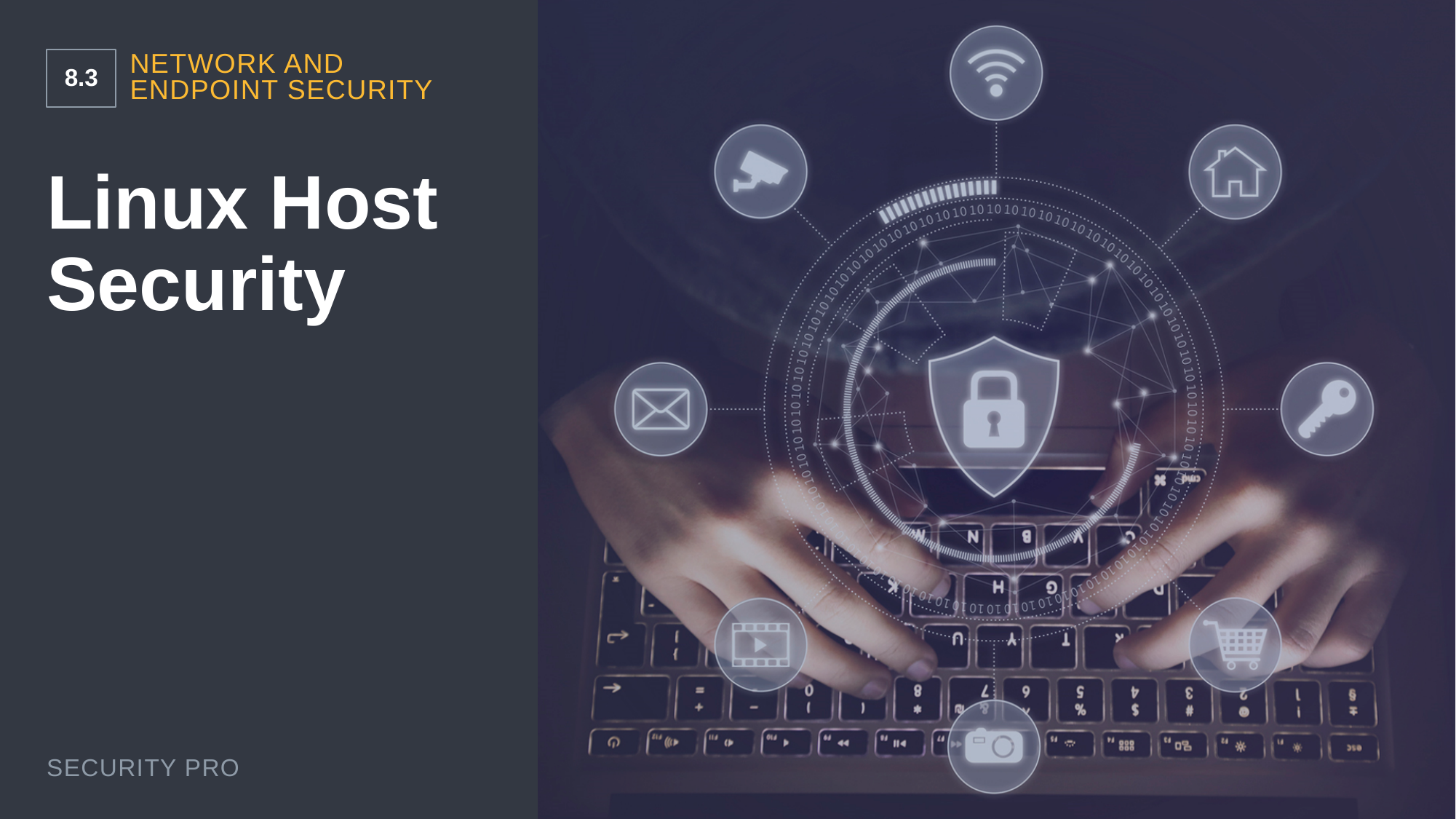

8.3
Network and Endpoint Security
# Linux Host Security
Security Pro